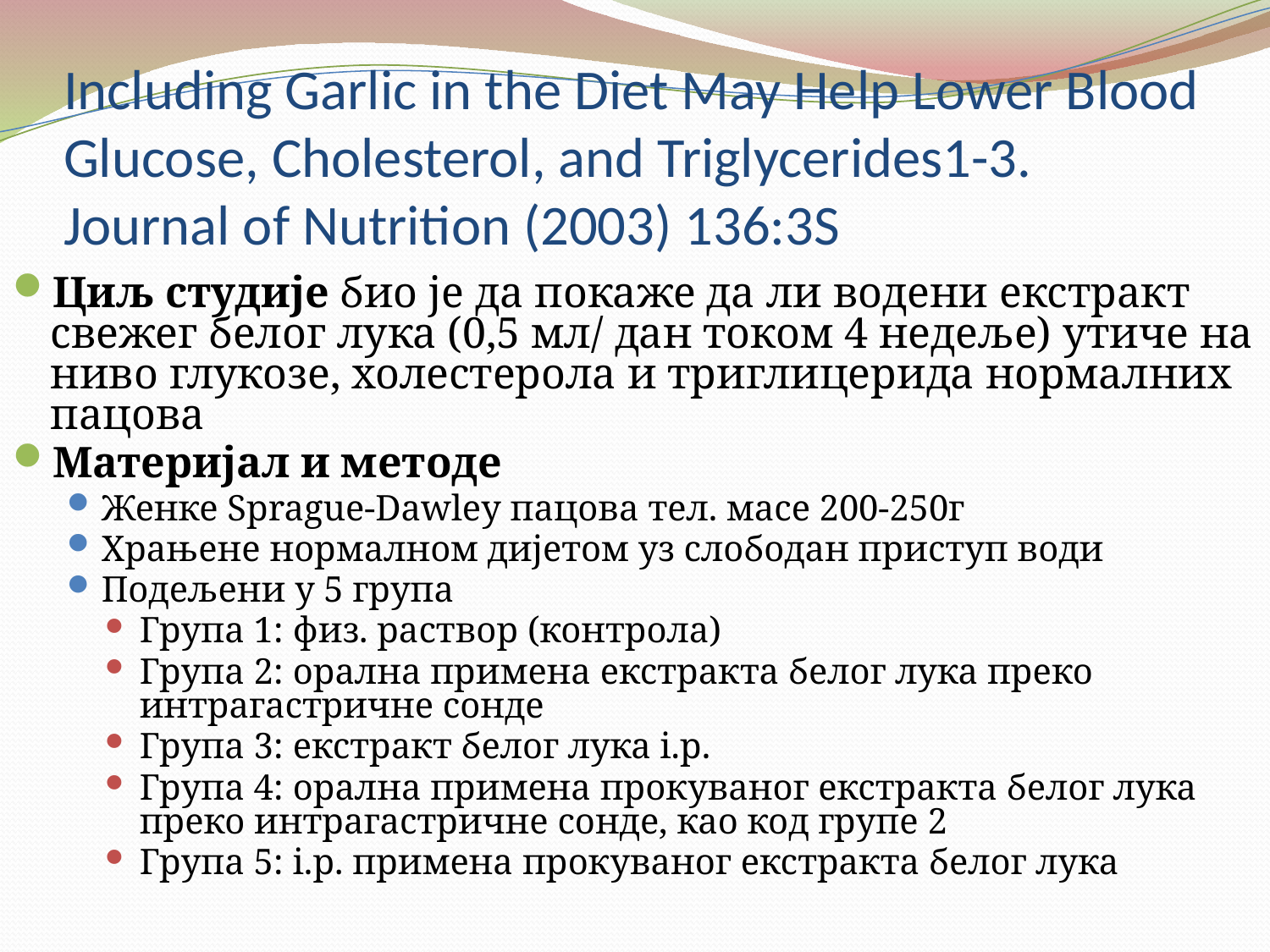

# Including Garlic in the Diet May Help Lower Blood Glucose, Cholesterol, and Triglycerides1-3. Journal of Nutrition (2003) 136:3S
Циљ студије био је да покаже да ли водени екстракт свежег белог лука (0,5 мл/ дан током 4 недеље) утиче на ниво глукозе, холестерола и триглицерида нормалних пацова
Материјал и методе
Женке Sprague-Dawley пацова тел. масе 200-250г
Храњене нормалном дијетом уз слободан приступ води
Подељени у 5 група
Група 1: физ. раствор (контрола)
Група 2: орална примена екстракта белог лука преко интрагастричне сонде
Група 3: екстракт белог лука i.p.
Група 4: орална примена прокуваног екстракта белог лука преко интрагастричне сонде, као код групе 2
Група 5: i.p. примена прокуваног екстракта белог лука